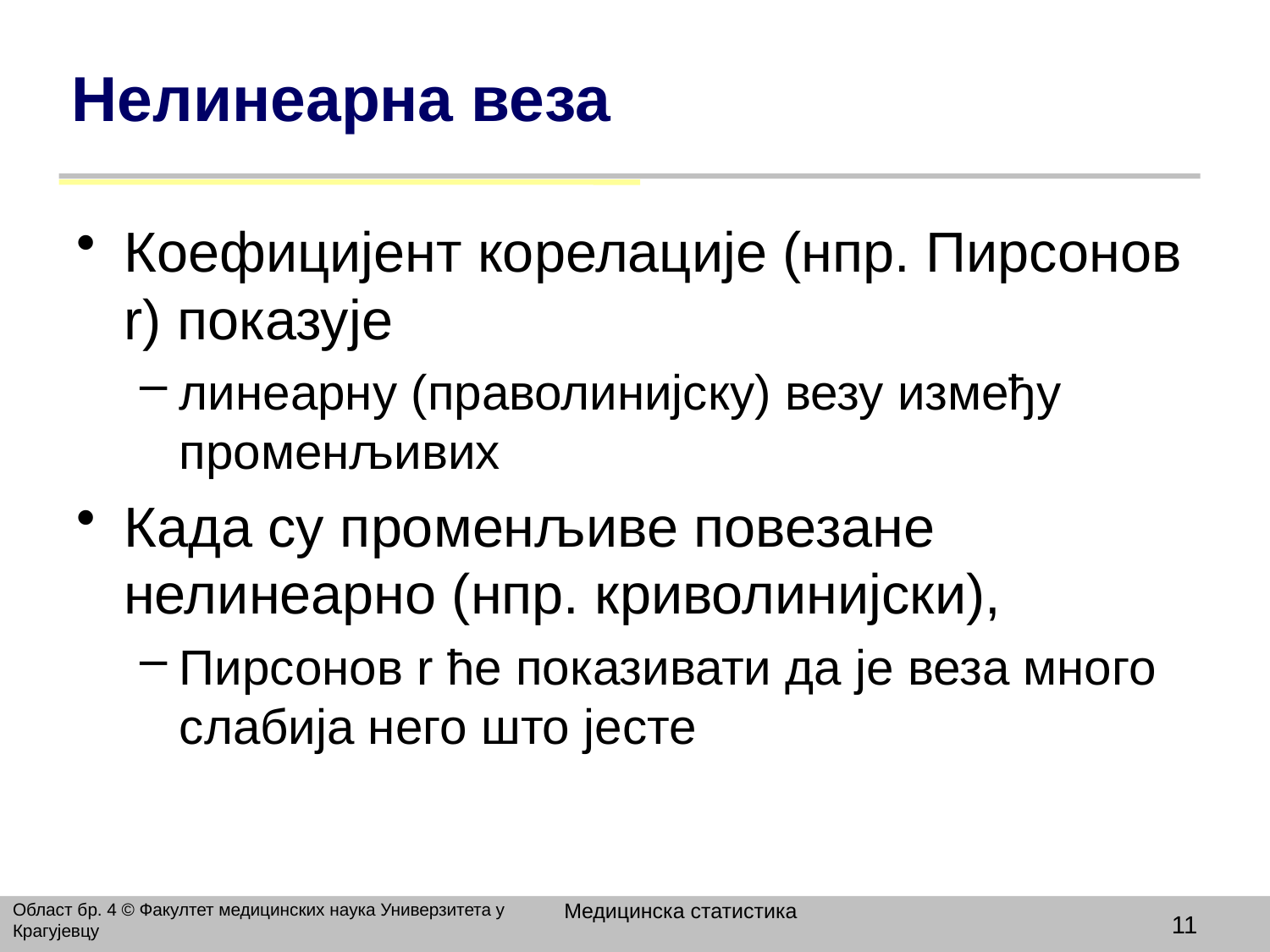

# Нелинеарна веза
Коефицијент корелације (нпр. Пирсонов r) показује
линеарну (праволинијску) везу између променљивих
Када су променљиве повезане нелинеарно (нпр. криволинијски),
Пирсонов r ће показивати да је веза много слабија него што јесте
Медицинска статистика
Област бр. 4 © Факултет медицинских наука Универзитета у Крагујевцу
11